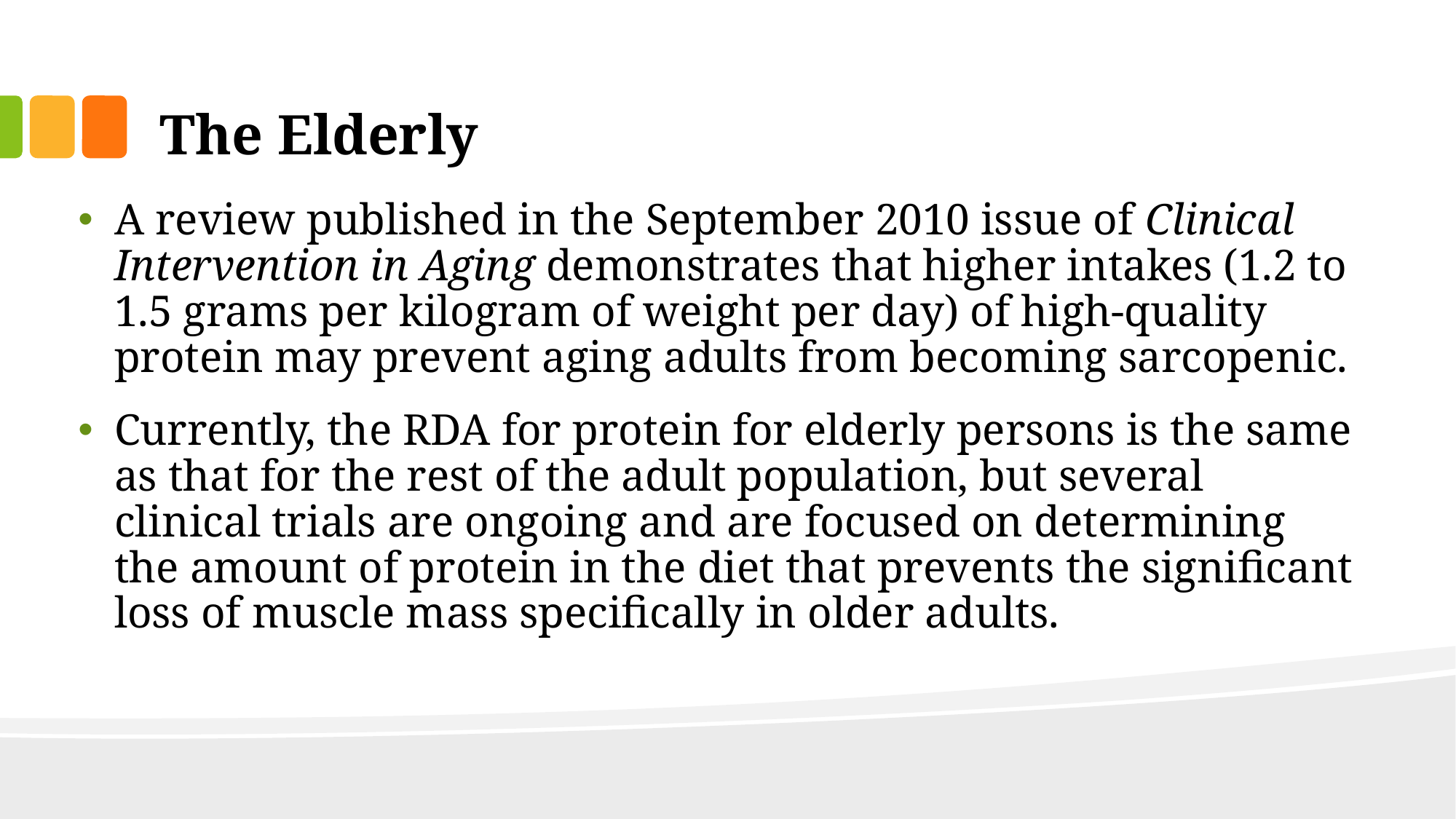

# The Elderly
A review published in the September 2010 issue of Clinical Intervention in Aging demonstrates that higher intakes (1.2 to 1.5 grams per kilogram of weight per day) of high-quality protein may prevent aging adults from becoming sarcopenic.
Currently, the RDA for protein for elderly persons is the same as that for the rest of the adult population, but several clinical trials are ongoing and are focused on determining the amount of protein in the diet that prevents the significant loss of muscle mass specifically in older adults.